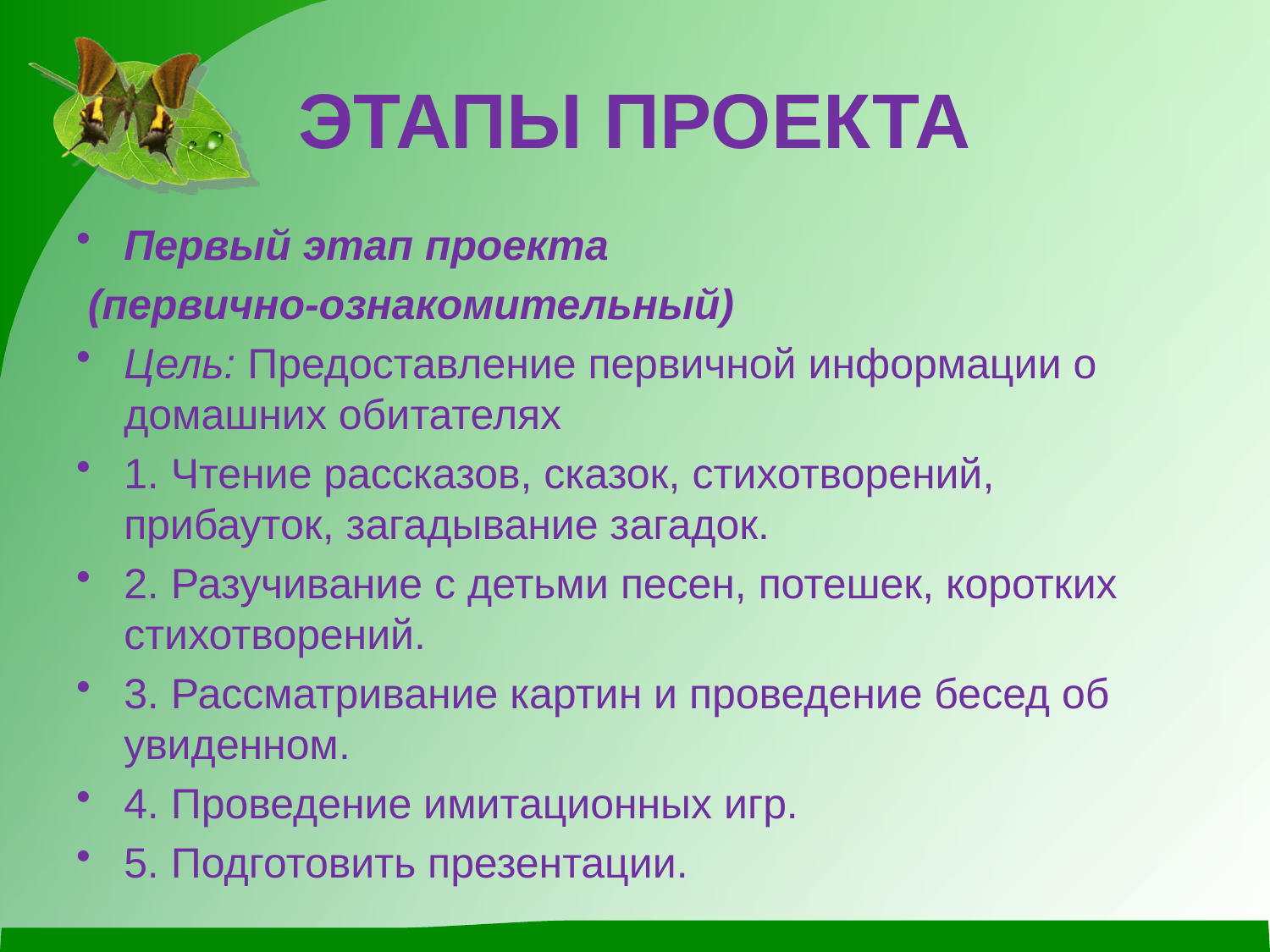

# ЭТАПЫ ПРОЕКТА
Первый этап проекта
 (первично-ознакомительный)
Цель: Предоставление первичной информации о домашних обитателях
1. Чтение рассказов, сказок, стихотворений, прибауток, загадывание загадок.
2. Разучивание с детьми песен, потешек, коротких стихотворений.
3. Рассматривание картин и проведение бесед об увиденном.
4. Проведение имитационных игр.
5. Подготовить презентации.